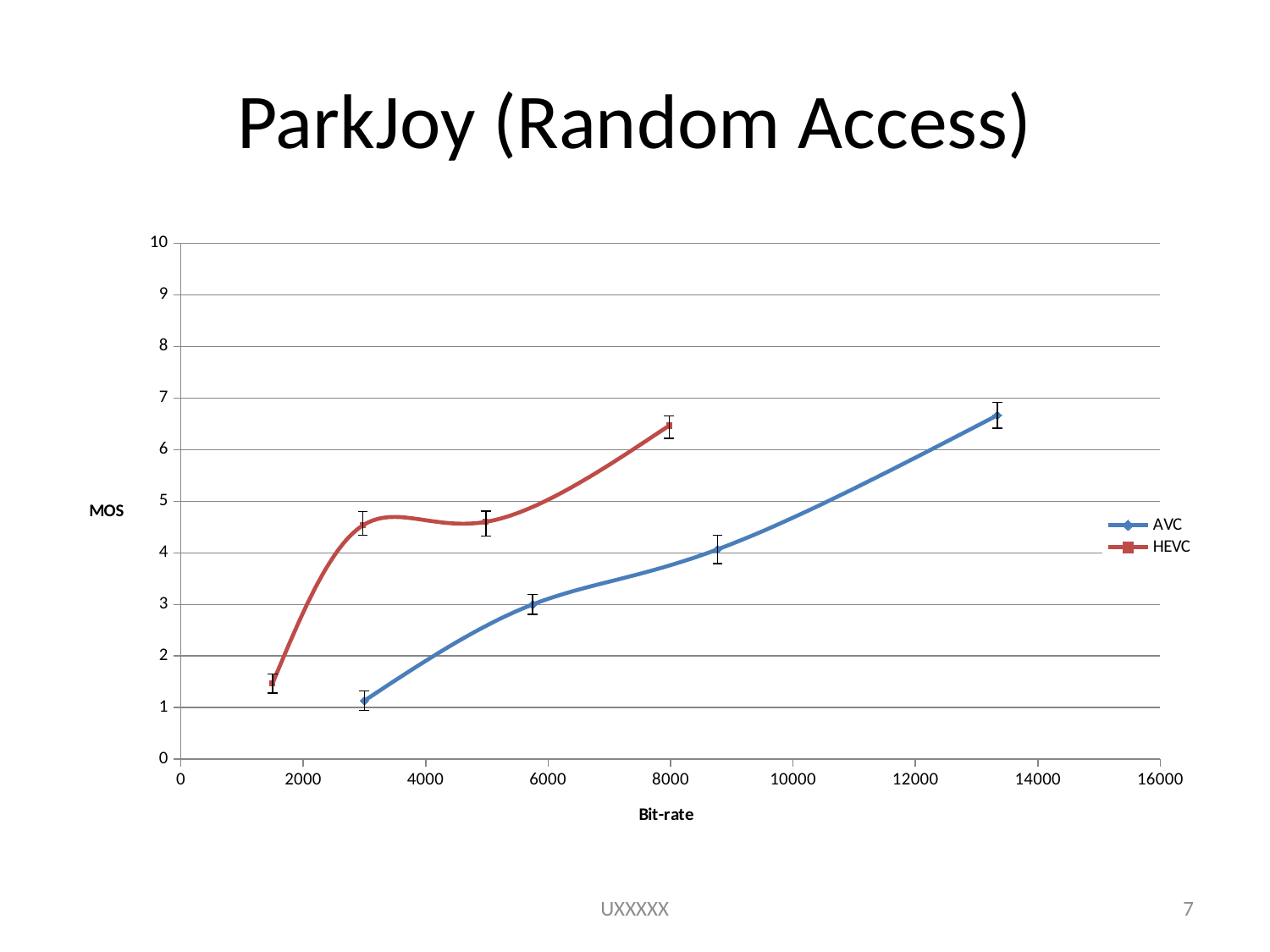

# ParkJoy (Random Access)

### Chart

| Category | AVC |  |
|---|---|---|
UXXXXX
7